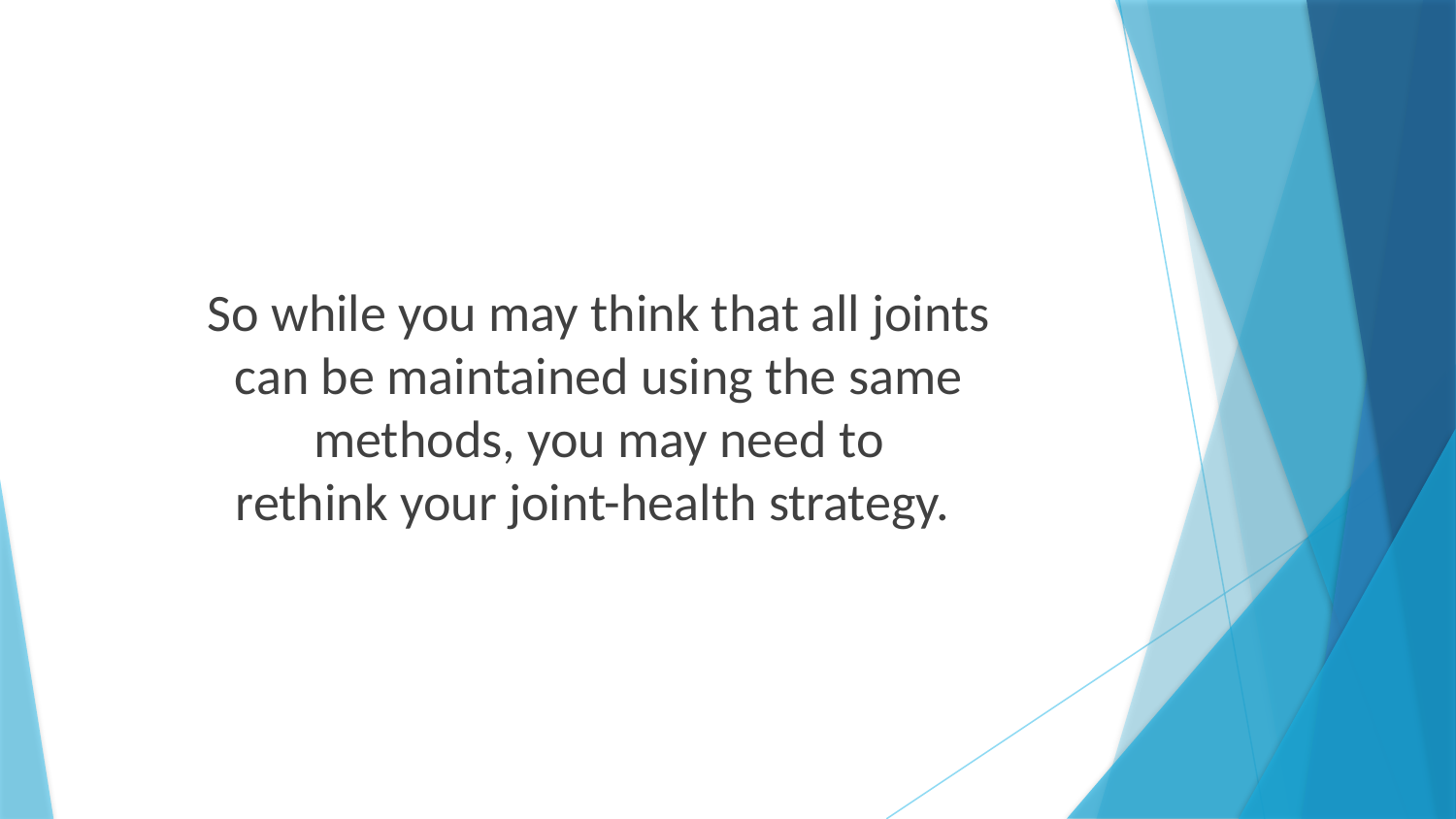

So while you may think that all joints
can be maintained using the same
methods, you may need to
rethink your joint-health strategy.